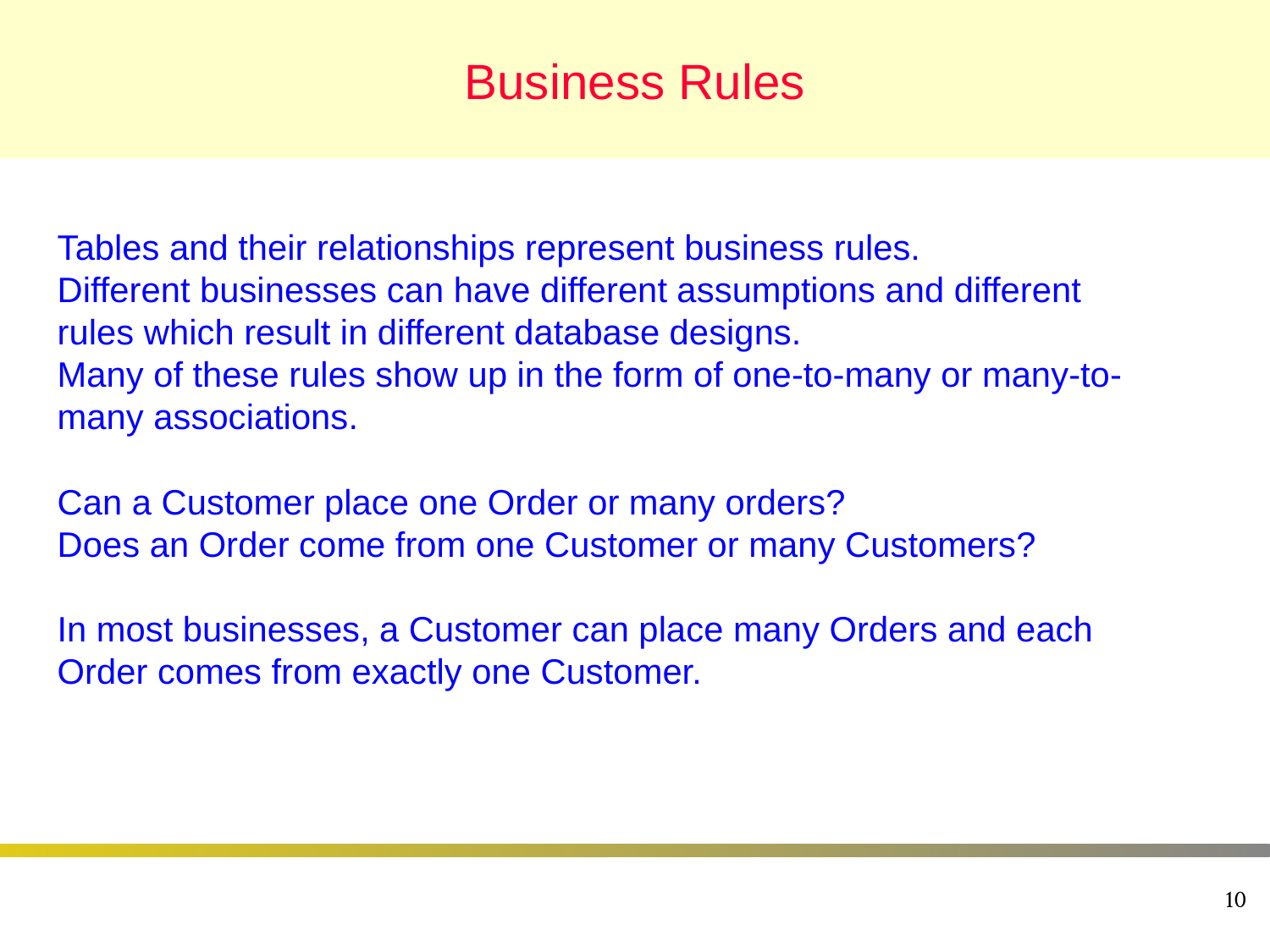

# Business Rules
Tables and their relationships represent business rules.
Different businesses can have different assumptions and different rules which result in different database designs.
Many of these rules show up in the form of one-to-many or many-to-many associations.

Can a Customer place one Order or many orders?
Does an Order come from one Customer or many Customers?

In most businesses, a Customer can place many Orders and each Order comes from exactly one Customer.
10